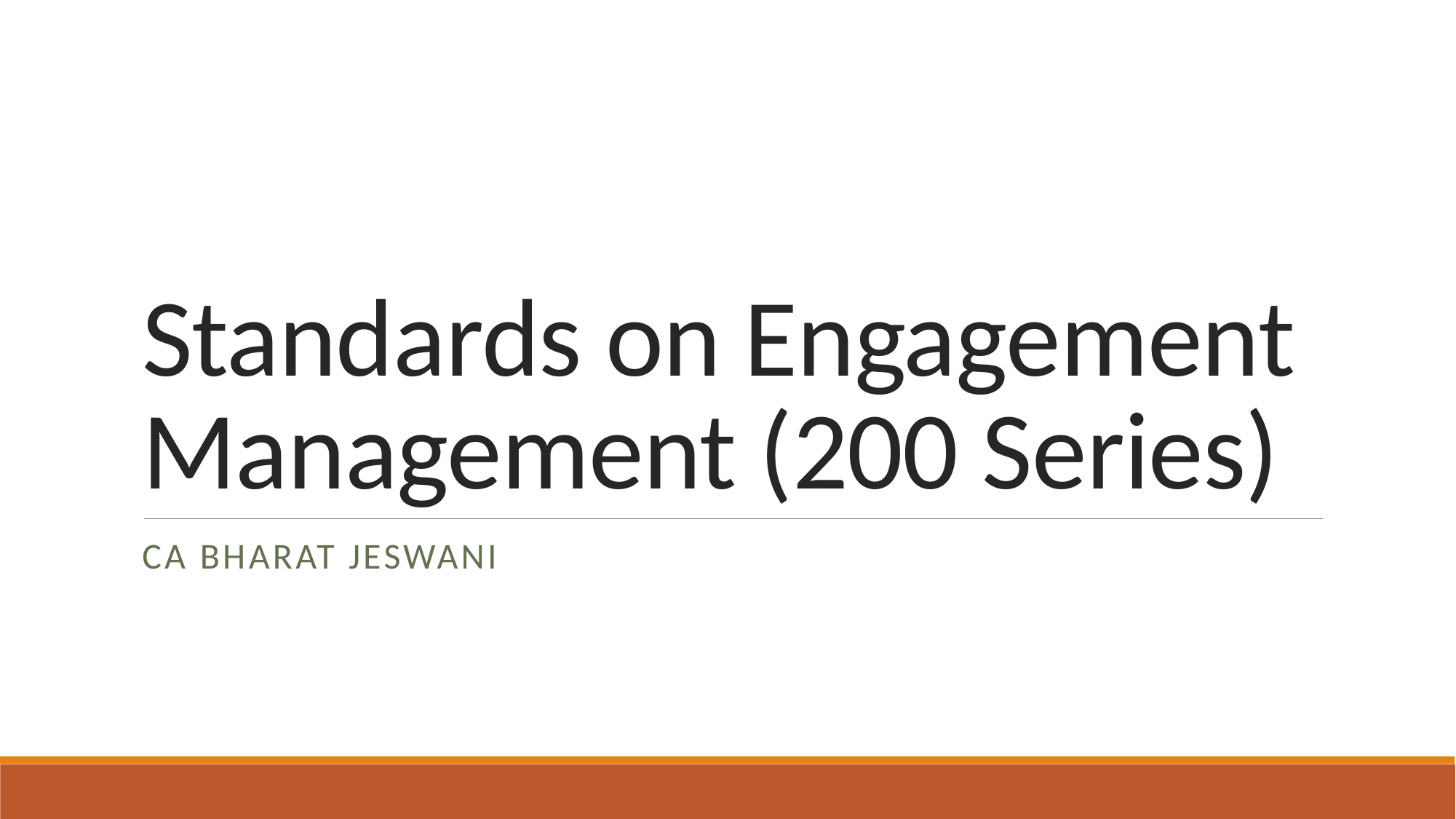

# Standards on Engagement Management (200 Series)
CA Bharat Jeswani